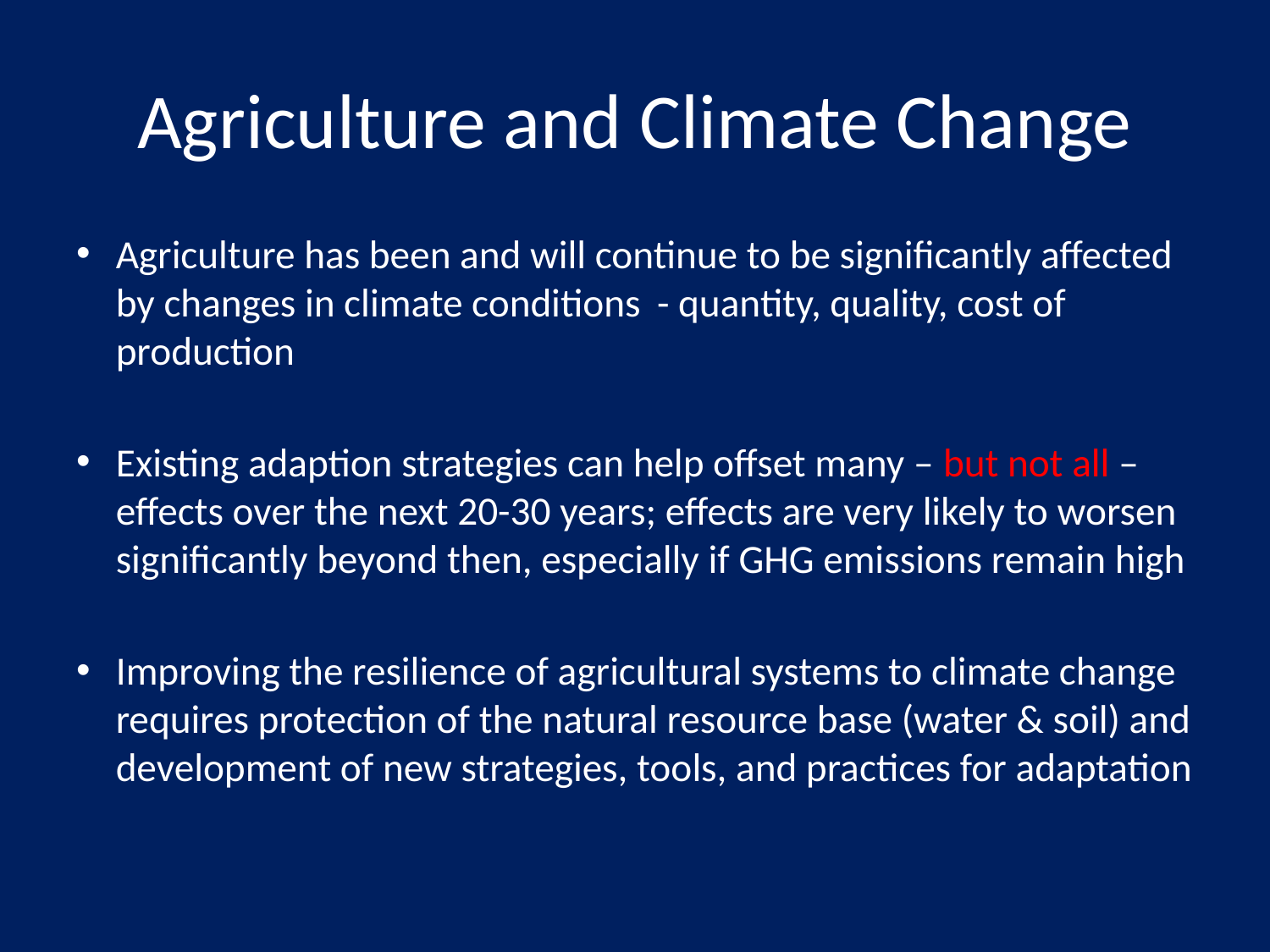

# Agriculture and Climate Change
Agriculture has been and will continue to be significantly affected by changes in climate conditions	- quantity, quality, cost of production

Existing adaption strategies can help offset many – but not all –effects over the next 20-30 years; effects are very likely to worsen significantly beyond then, especially if GHG emissions remain high

Improving the resilience of agricultural systems to climate change requires protection of the natural resource base (water & soil) and development of new strategies, tools, and practices for adaptation